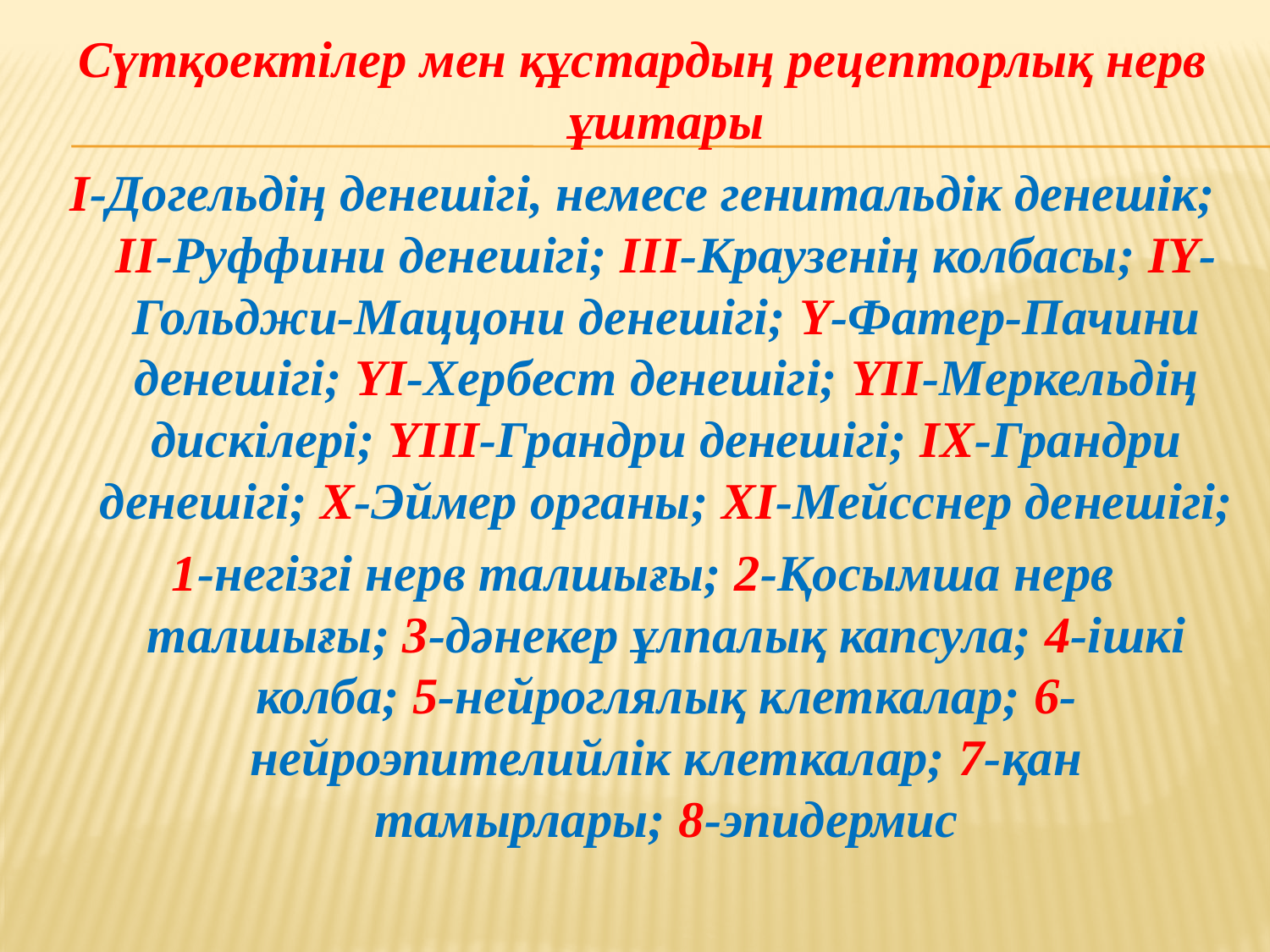

Сүтқоектілер мен құстардың рецепторлық нерв ұштары
I-Догельдің денешігі, немесе генитальдік денешік; ІІ-Руффини денешігі; ІІІ-Краузенің колбасы; IY-Гольджи-Маццони денешігі; Y-Фатер-Пачини денешігі; YI-Хербест денешігі; YII-Меркельдің дискілері; YIII-Грандри денешігі; IX-Грандри денешігі; X-Эймер органы; XI-Мейсснер денешігі;
1-негізгі нерв талшығы; 2-Қосымша нерв талшығы; 3-дәнекер ұлпалық капсула; 4-ішкі колба; 5-нейроглялық клеткалар; 6-нейроэпителийлік клеткалар; 7-қан тамырлары; 8-эпидермис